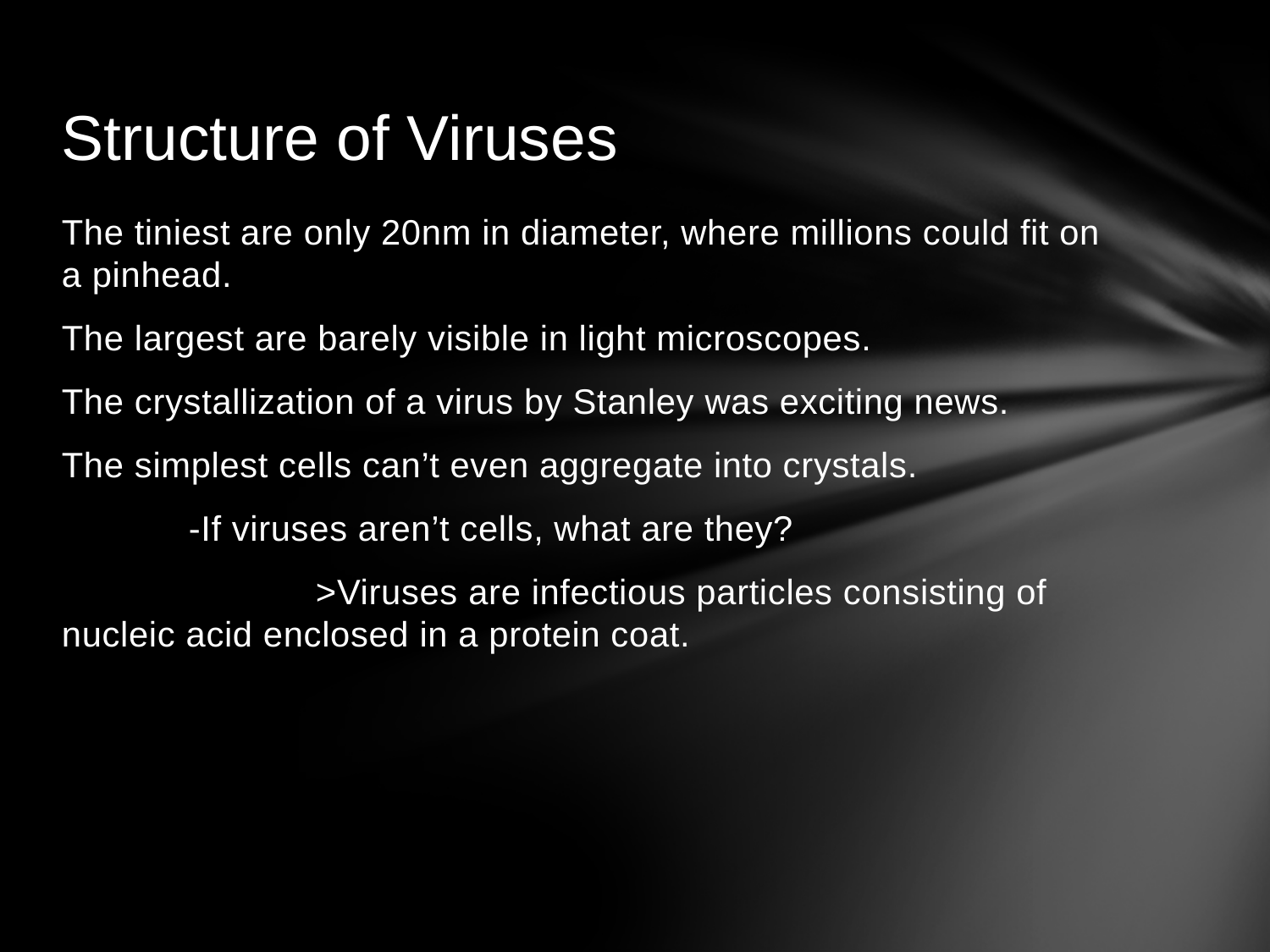

# Structure of Viruses
The tiniest are only 20nm in diameter, where millions could fit on a pinhead.
The largest are barely visible in light microscopes.
The crystallization of a virus by Stanley was exciting news.
The simplest cells can’t even aggregate into crystals.
	-If viruses aren’t cells, what are they?
		>Viruses are infectious particles consisting of nucleic acid enclosed in a protein coat.